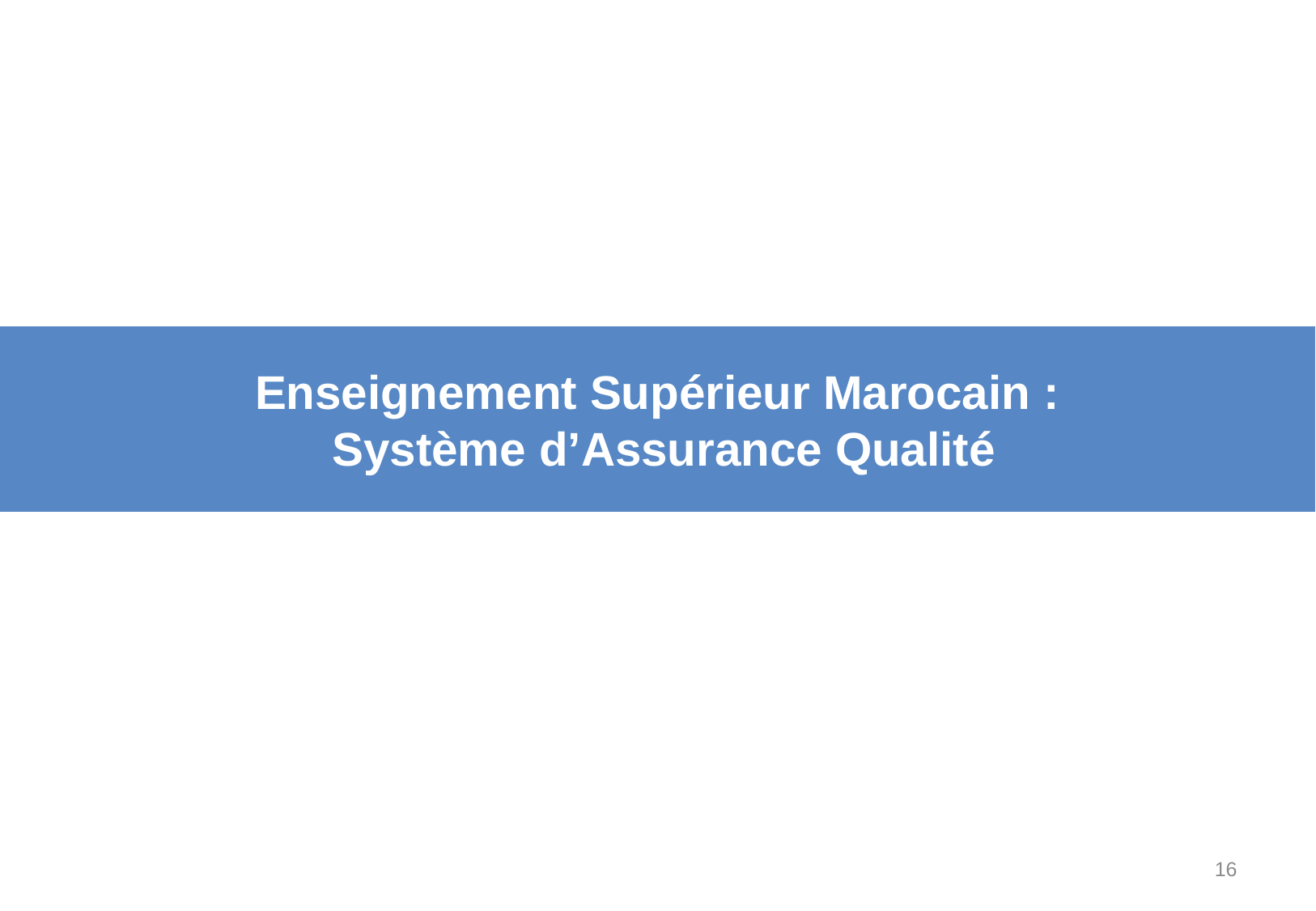

Enseignement Supérieur Marocain :
 Système d’Assurance Qualité
16